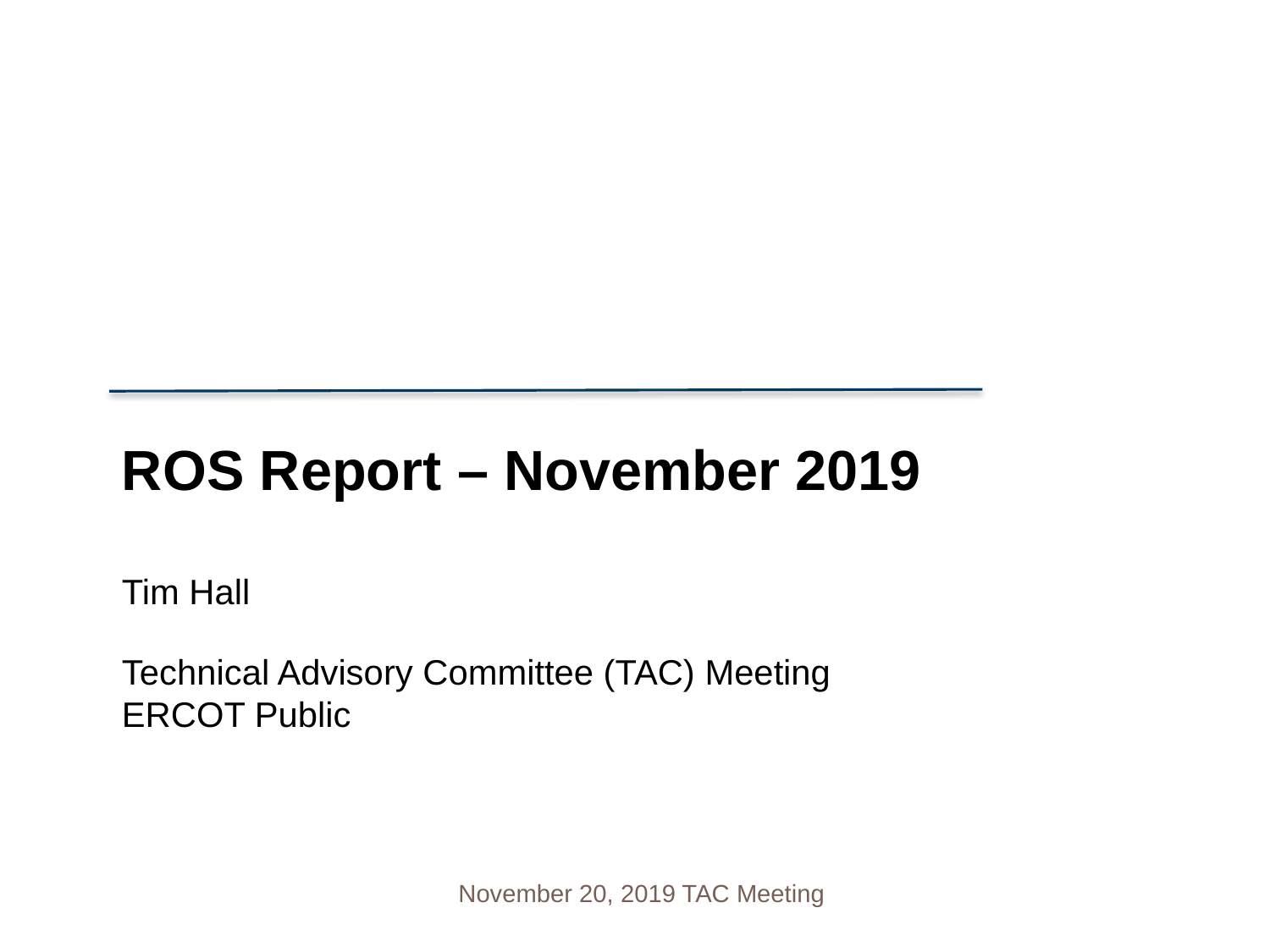

ROS Report – November 2019

Tim Hall

Technical Advisory Committee (TAC) Meeting
ERCOT Public

November 20, 2019 TAC Meeting